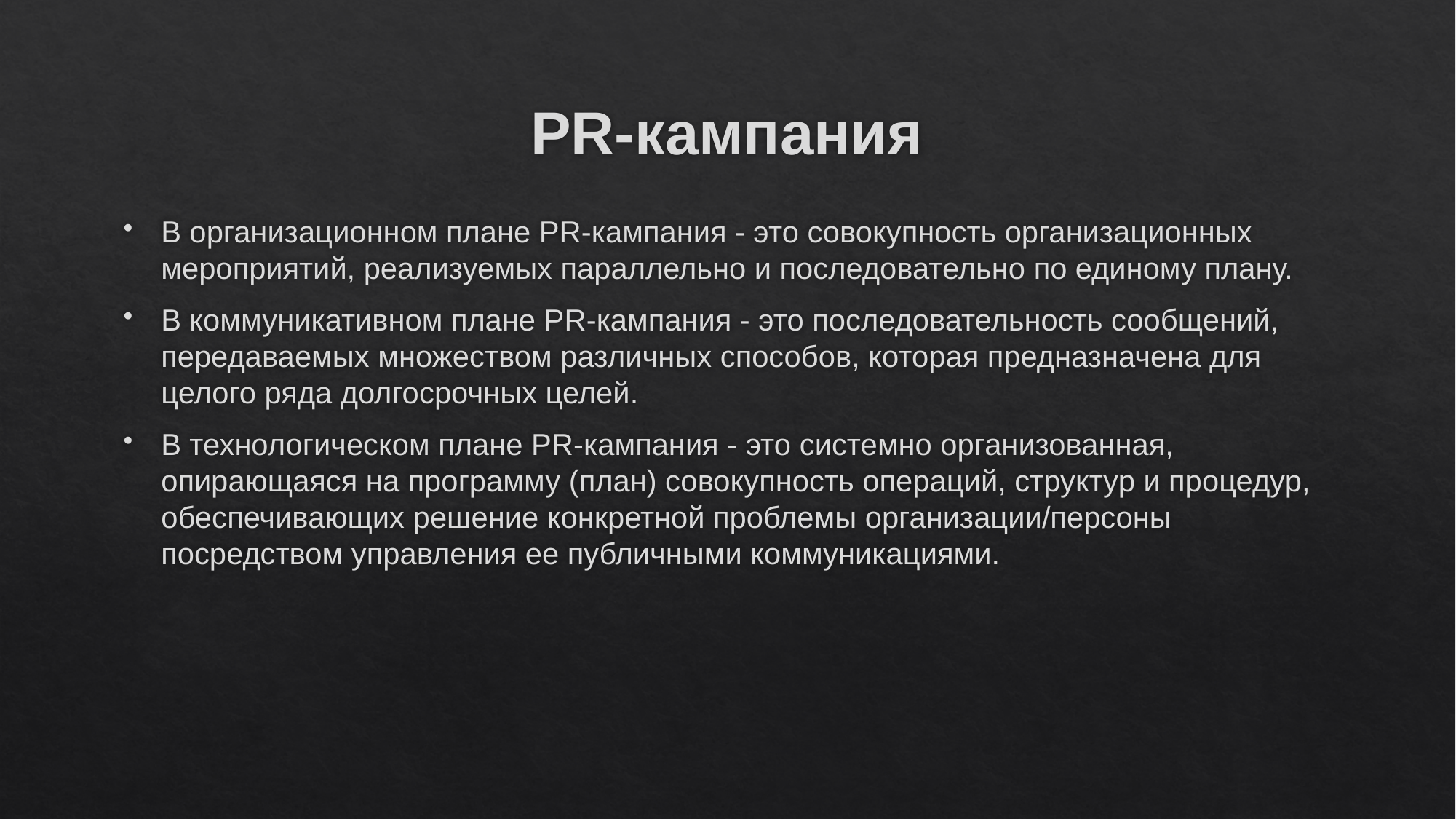

# PR-кампания
В организационном плане PR-кампания - это совокупность организационных мероприятий, реализуемых параллельно и последовательно по единому плану.
В коммуникативном плане PR-кампания - это последовательность сообщений, передаваемых множеством различных способов, которая предназначена для целого ряда долгосрочных целей.
В технологическом плане PR-кампания - это системно организованная, опирающаяся на программу (план) совокупность операций, структур и процедур, обеспечивающих решение конкретной проблемы организации/персоны посредством управления ее публичными коммуникациями.